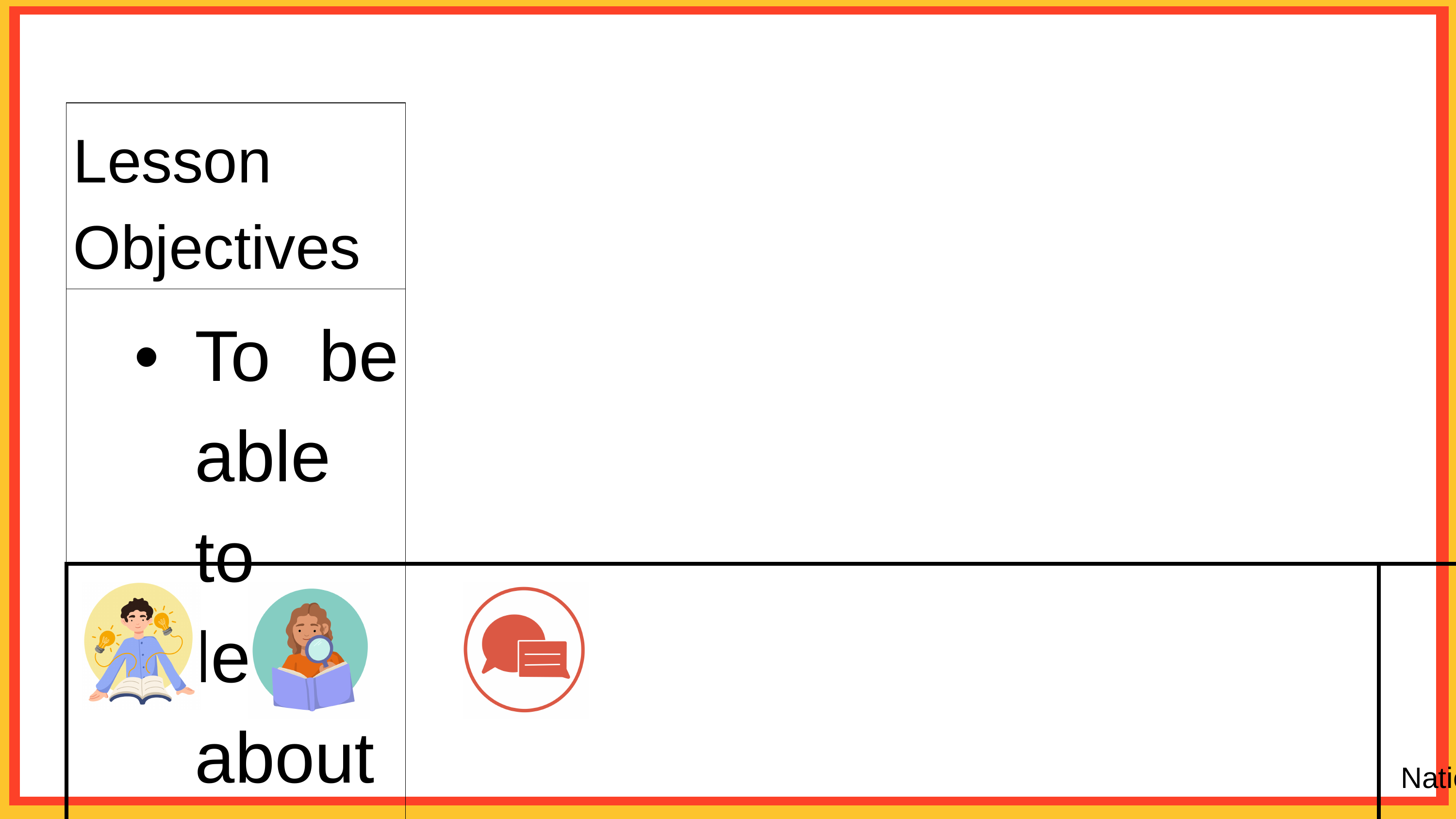

| Lesson Objectives |
| --- |
| To be able to learn about Bio-diversity and its importance. |
|  |  |  | National Curriculum: Climate change, Food technology, STEM |
| --- | --- | --- | --- |